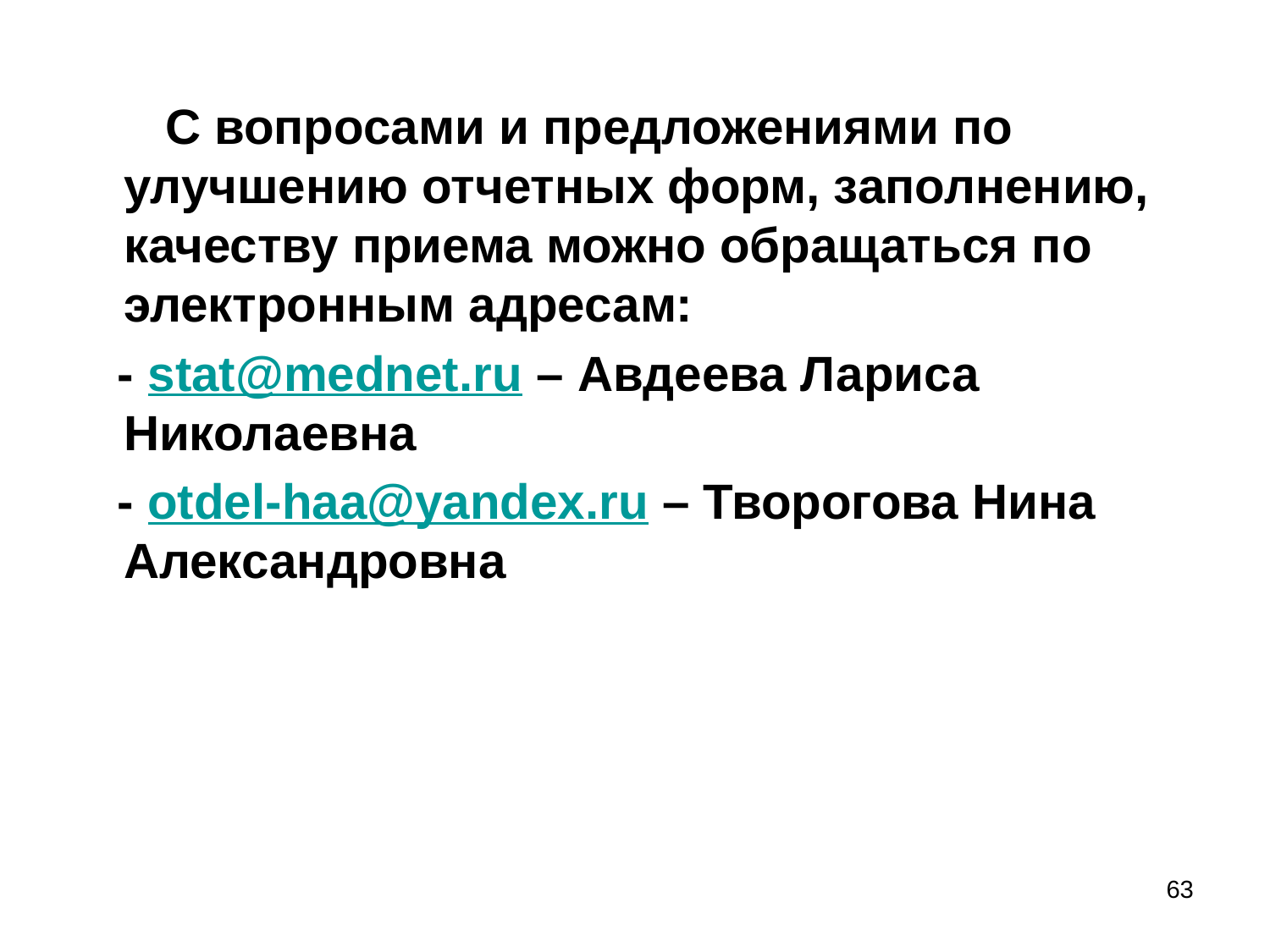

С вопросами и предложениями по улучшению отчетных форм, заполнению, качеству приема можно обращаться по электронным адресам:
   - stat@mednet.ru – Авдеева Лариса Николаевна
   - otdel-haa@yandex.ru – Творогова Нина Александровна

63